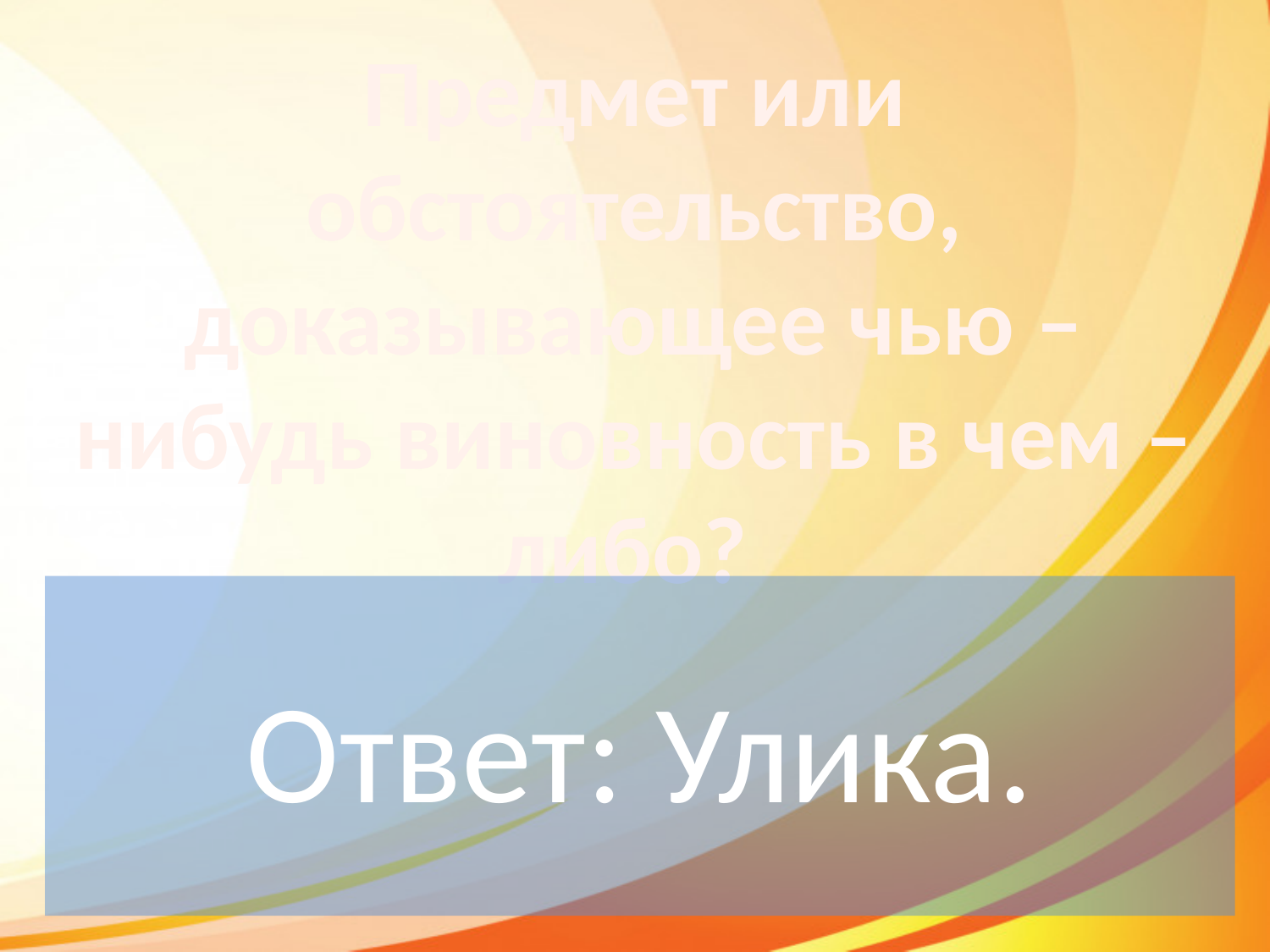

Предмет или обстоятельство, доказывающее чью – нибудь виновность в чем – либо?
Ответ: Улика.